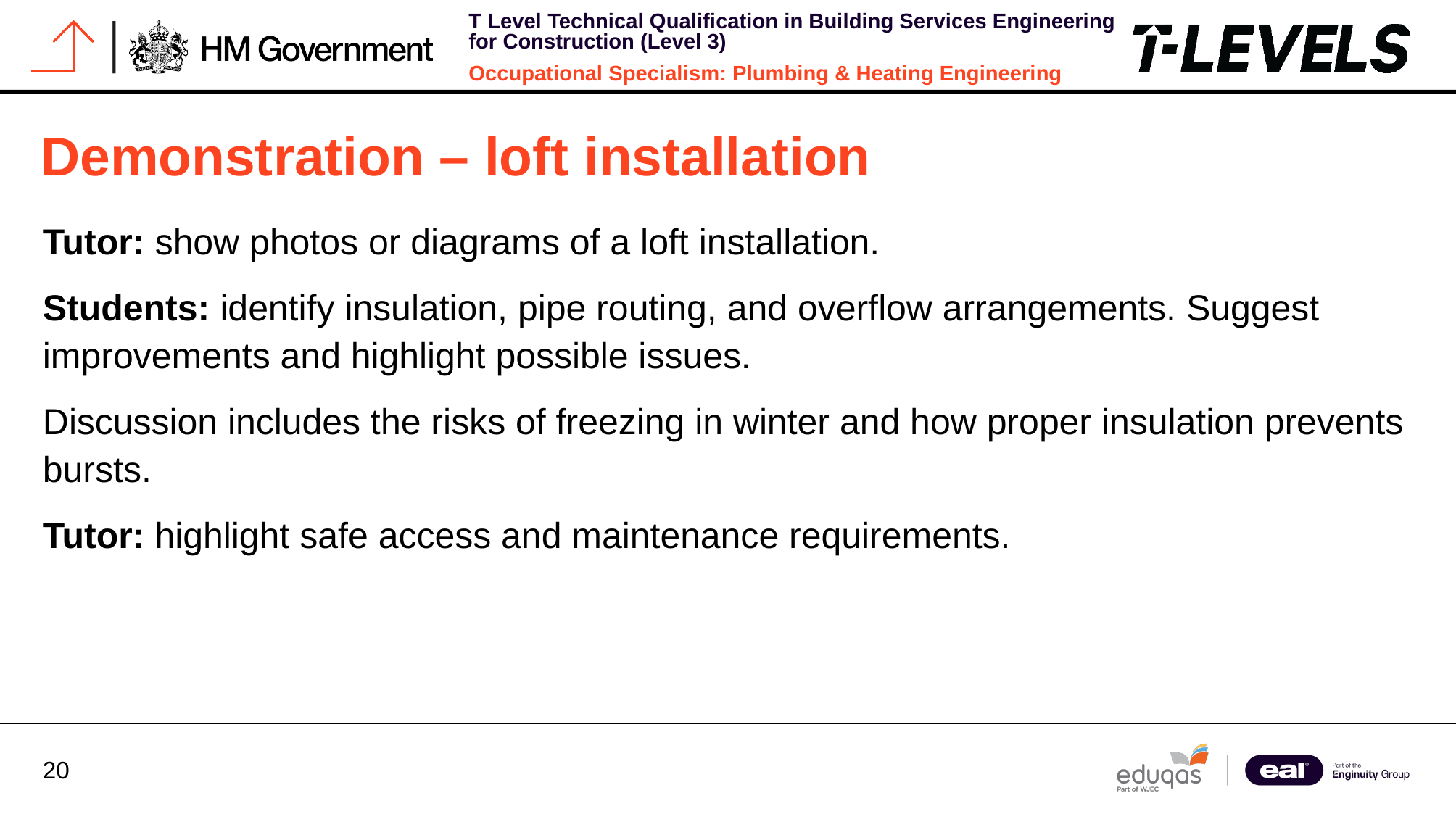

# Demonstration – loft installation
Tutor: show photos or diagrams of a loft installation.
Students: identify insulation, pipe routing, and overflow arrangements. Suggest improvements and highlight possible issues.
Discussion includes the risks of freezing in winter and how proper insulation prevents bursts.
Tutor: highlight safe access and maintenance requirements.